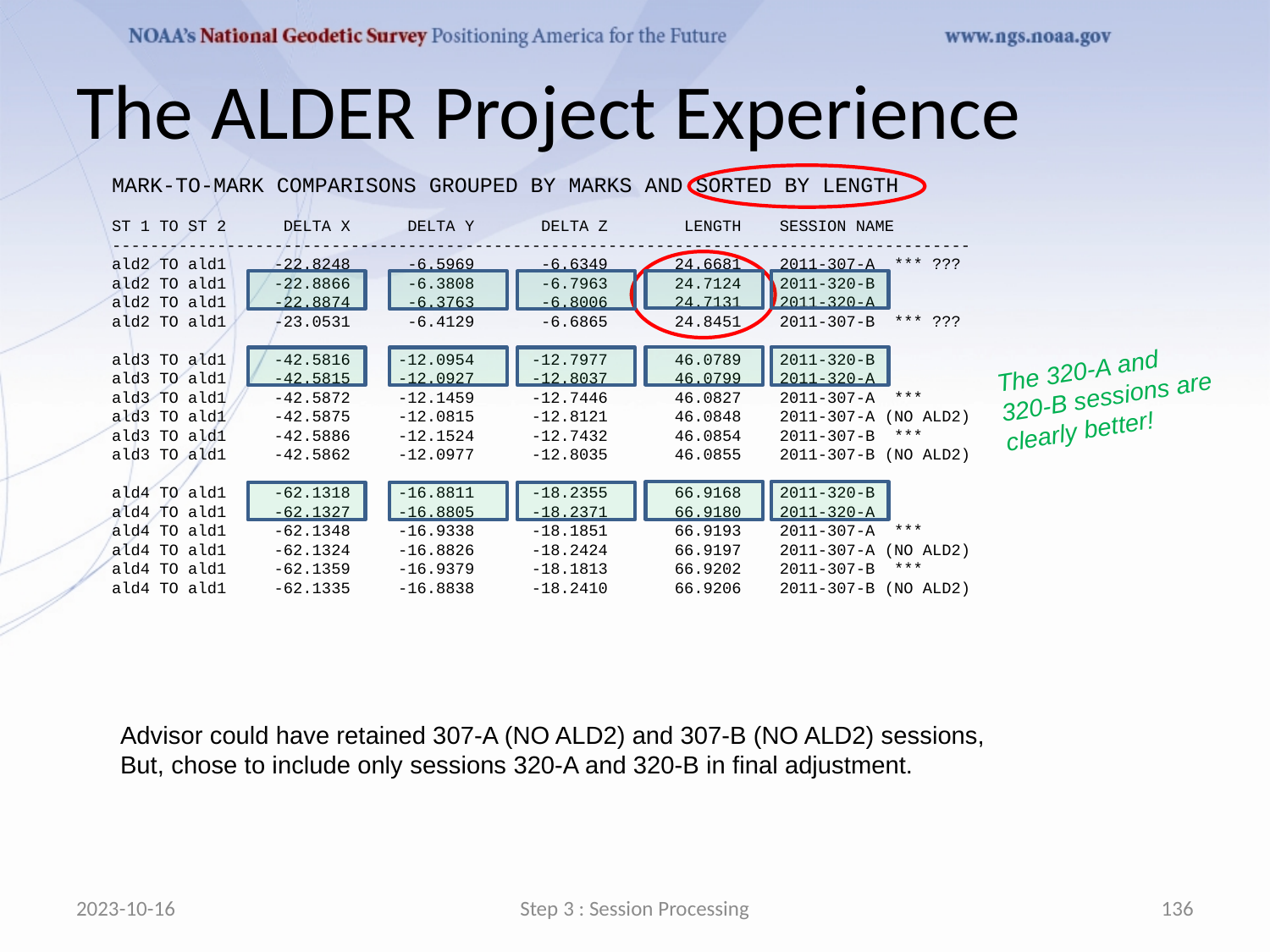

# The ALDER Project Experience
MARK-TO-MARK COMPARISONS GROUPED BY MARKS AND SORTED BY LENGTH

ST 1 TO ST 2      DELTA X      DELTA Y       DELTA Z        LENGTH    SESSION NAME
------------------------------------------------------------------------------------------
ald2 TO ald1     -22.8248      -6.5969       -6.6349       24.6681    2011-307-A  *** ???
ald2 TO ald1     -22.8866      -6.3808       -6.7963       24.7124    2011-320-B
ald2 TO ald1     -22.8874      -6.3763       -6.8006       24.7131    2011-320-A
ald2 TO ald1     -23.0531      -6.4129       -6.6865       24.8451    2011-307-B  *** ???

ald3 TO ald1     -42.5816     -12.0954      -12.7977       46.0789    2011-320-B
ald3 TO ald1     -42.5815     -12.0927      -12.8037       46.0799    2011-320-A
ald3 TO ald1     -42.5872     -12.1459      -12.7446       46.0827    2011-307-A  ***
ald3 TO ald1     -42.5875     -12.0815      -12.8121       46.0848    2011-307-A (NO ALD2)
ald3 TO ald1     -42.5886     -12.1524      -12.7432       46.0854    2011-307-B  ***
ald3 TO ald1     -42.5862     -12.0977      -12.8035       46.0855    2011-307-B (NO ALD2)

ald4 TO ald1     -62.1318     -16.8811      -18.2355       66.9168    2011-320-B
ald4 TO ald1     -62.1327     -16.8805      -18.2371       66.9180    2011-320-A
ald4 TO ald1     -62.1348     -16.9338      -18.1851       66.9193    2011-307-A  ***
ald4 TO ald1     -62.1324     -16.8826      -18.2424       66.9197    2011-307-A (NO ALD2)
ald4 TO ald1     -62.1359     -16.9379      -18.1813       66.9202    2011-307-B  ***
ald4 TO ald1     -62.1335     -16.8838      -18.2410       66.9206    2011-307-B (NO ALD2)

The 320-A and 320-B sessions are clearly better!

Advisor could have retained 307-A (NO ALD2) and 307-B (NO ALD2) sessions,
But, chose to include only sessions 320-A and 320-B in final adjustment.
2023-10-16
Step 3 : Session Processing
136